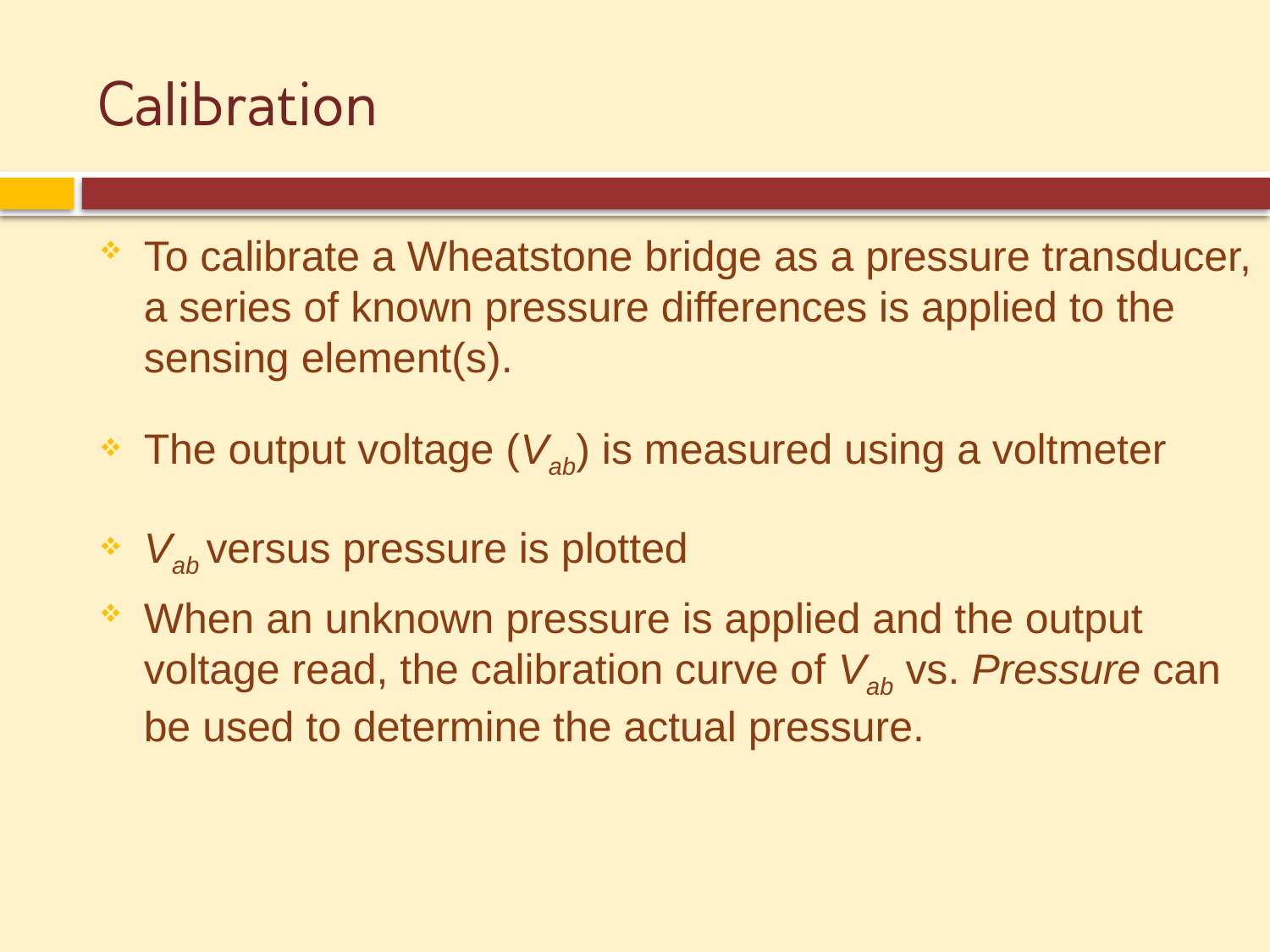

# Calibration
To calibrate a Wheatstone bridge as a pressure transducer, a series of known pressure differences is applied to the sensing element(s).
The output voltage (Vab) is measured using a voltmeter
Vab versus pressure is plotted
When an unknown pressure is applied and the output voltage read, the calibration curve of Vab vs. Pressure can be used to determine the actual pressure.